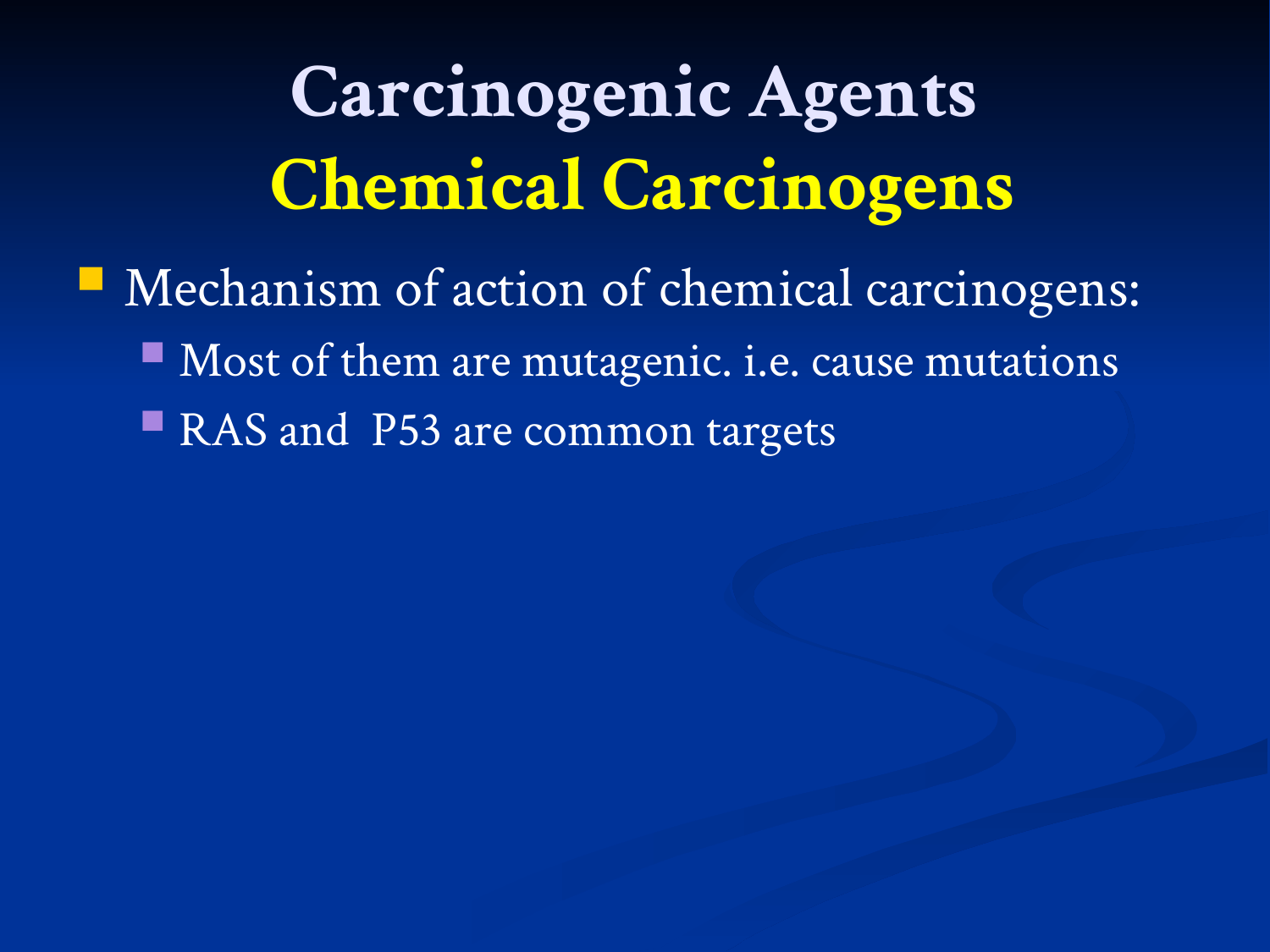

# Carcinogenic Agents Chemical Carcinogens
Mechanism of action of chemical carcinogens:
Most of them are mutagenic. i.e. cause mutations
RAS and  P53 are common targets